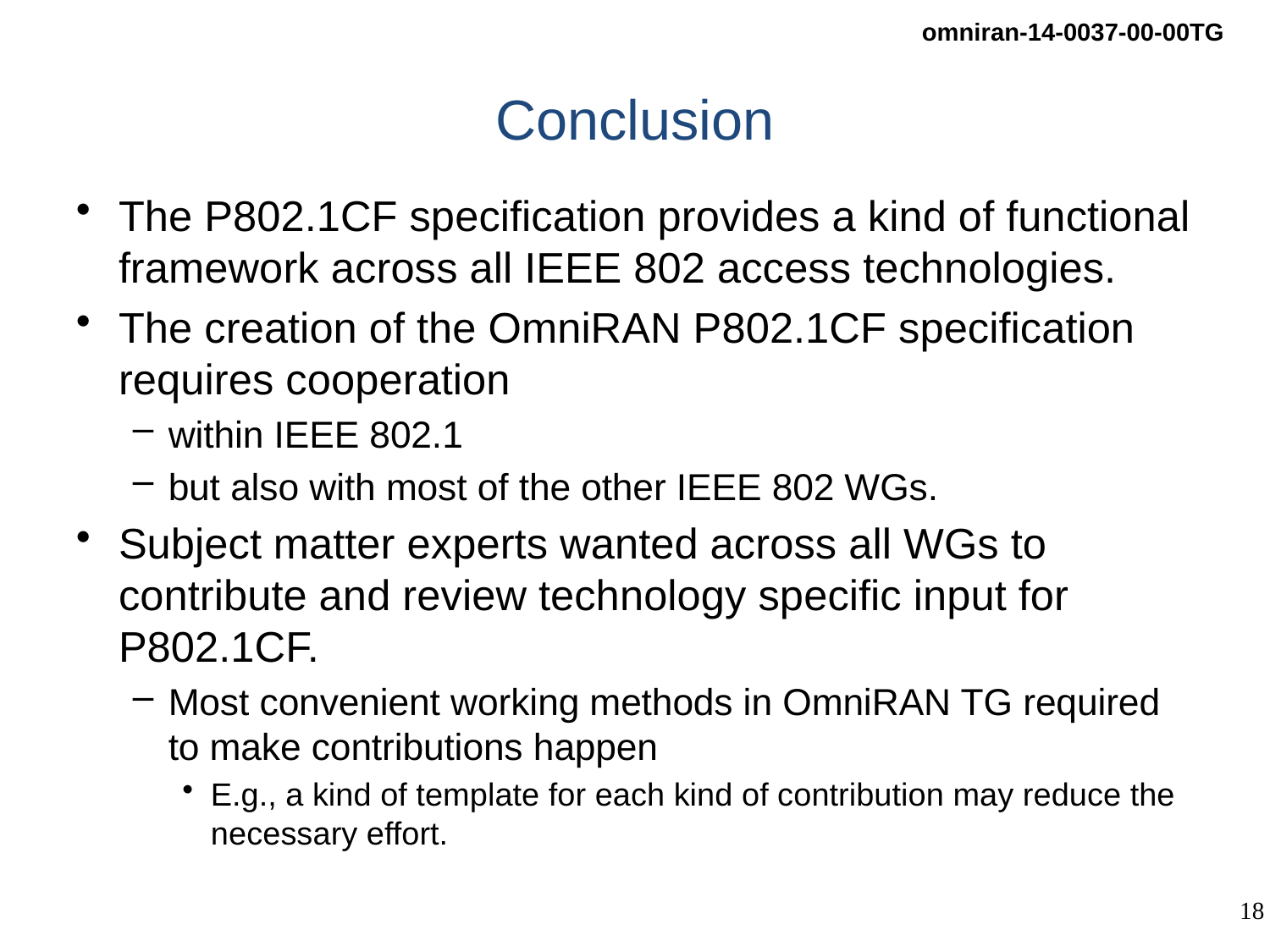

# Conclusion
The P802.1CF specification provides a kind of functional framework across all IEEE 802 access technologies.
The creation of the OmniRAN P802.1CF specification requires cooperation
within IEEE 802.1
but also with most of the other IEEE 802 WGs.
Subject matter experts wanted across all WGs to contribute and review technology specific input for P802.1CF.
Most convenient working methods in OmniRAN TG required to make contributions happen
E.g., a kind of template for each kind of contribution may reduce the necessary effort.